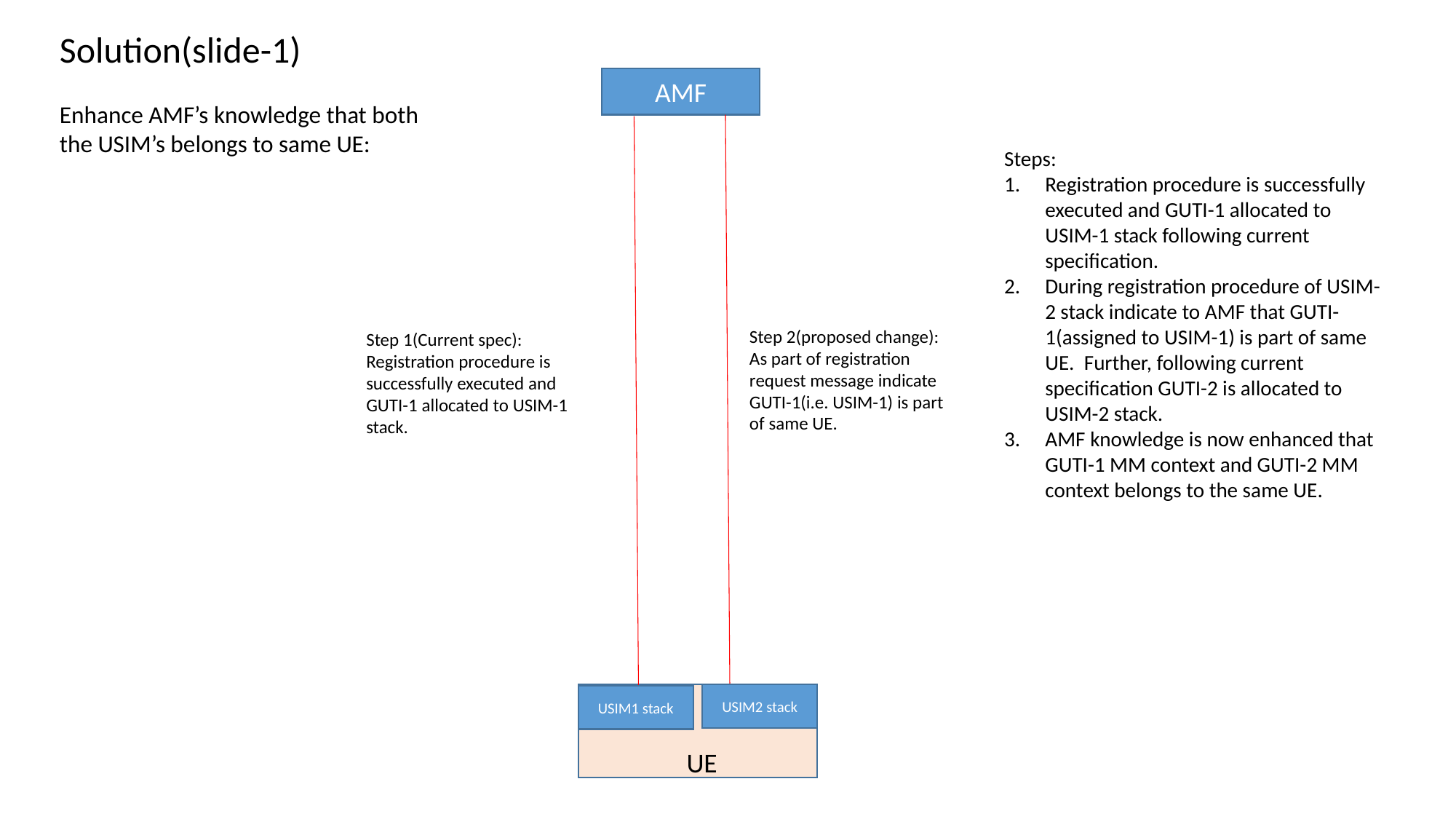

Solution(slide-1)

Enhance AMF’s knowledge that both the USIM’s belongs to same UE:
AMF
Steps:
Registration procedure is successfully executed and GUTI-1 allocated to USIM-1 stack following current specification.
During registration procedure of USIM-2 stack indicate to AMF that GUTI-1(assigned to USIM-1) is part of same UE.  Further, following current specification GUTI-2 is allocated to USIM-2 stack.
AMF knowledge is now enhanced that GUTI-1 MM context and GUTI-2 MM context belongs to the same UE.

Step 2(proposed change):
As part of registration request message indicate GUTI-1(i.e. USIM-1) is part of same UE.
Step 1(Current spec):
Registration procedure is successfully executed and GUTI-1 allocated to USIM-1 stack.

USIM2 stack
USIM1 stack
UE